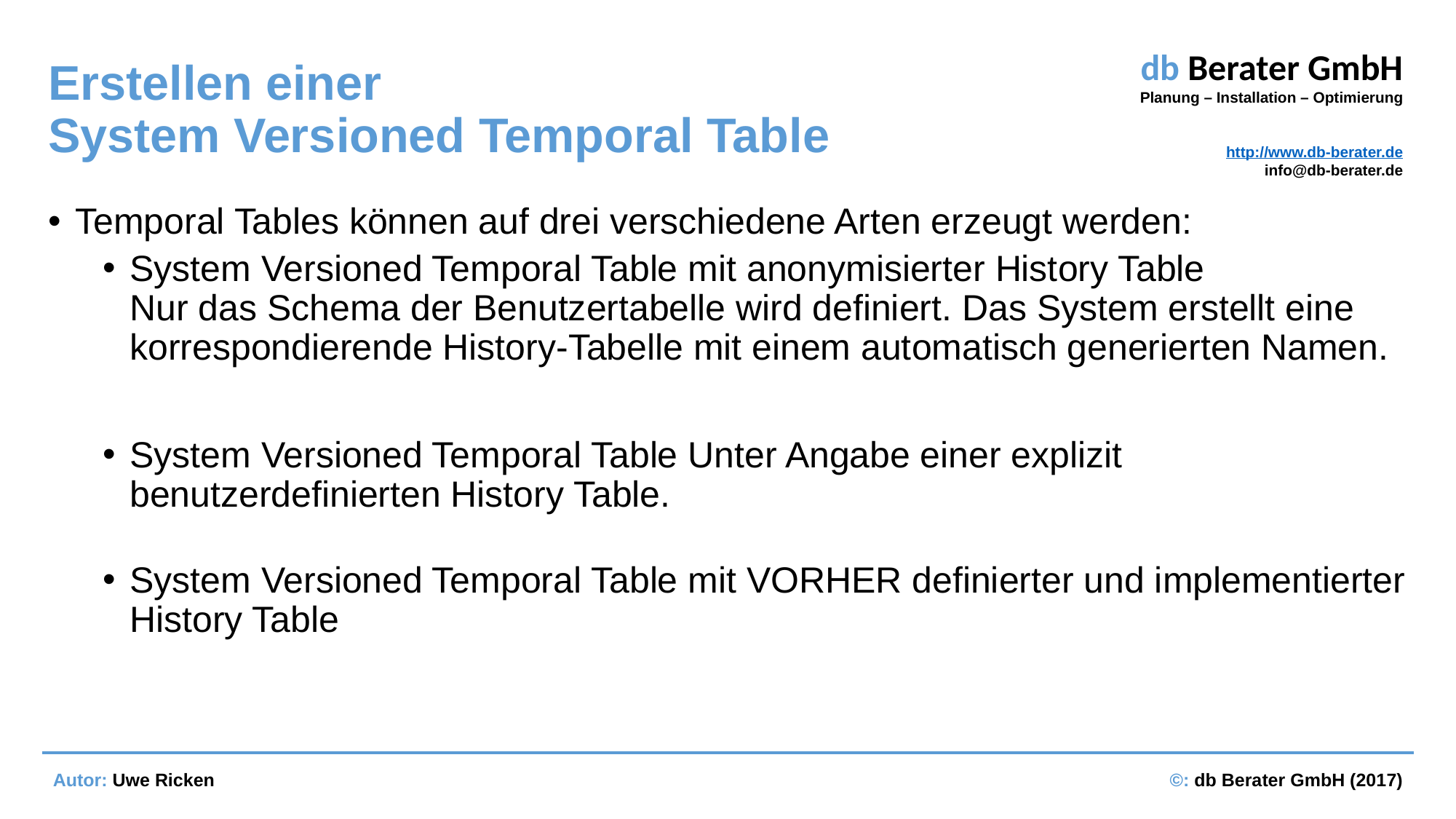

# Erstellen einer System Versioned Temporal Table
Temporal Tables können auf drei verschiedene Arten erzeugt werden:
System Versioned Temporal Table mit anonymisierter History Table
Nur das Schema der Benutzertabelle wird definiert. Das System erstellt eine korrespondierende History-Tabelle mit einem automatisch generierten Namen.

System Versioned Temporal Table Unter Angabe einer explizit benutzerdefinierten History Table.
System Versioned Temporal Table mit VORHER definierter und implementierter History Table